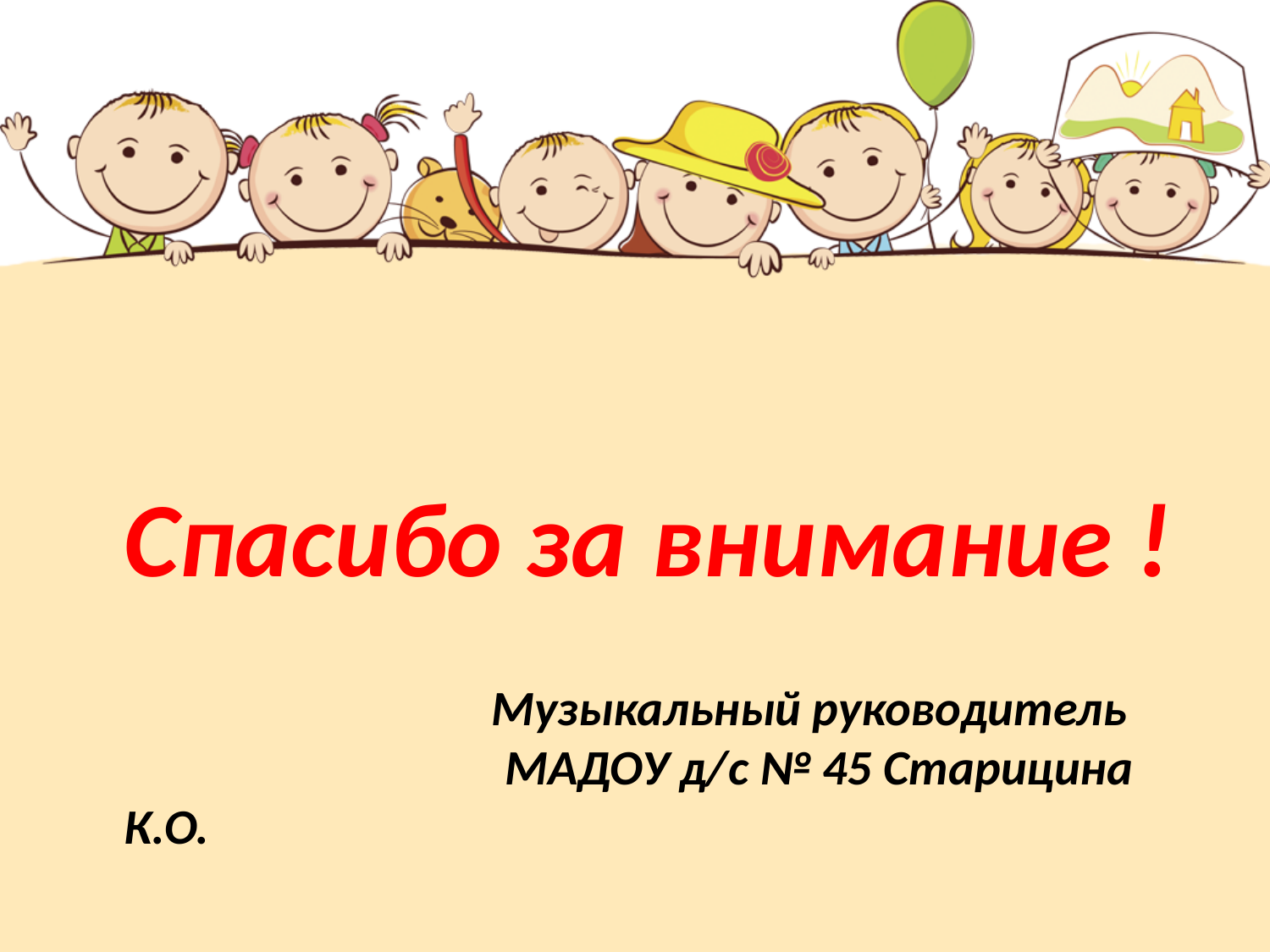

Спасибо за внимание !

                                     Музыкальный руководитель   			МАДОУ д/с № 45 Старицина К.О.